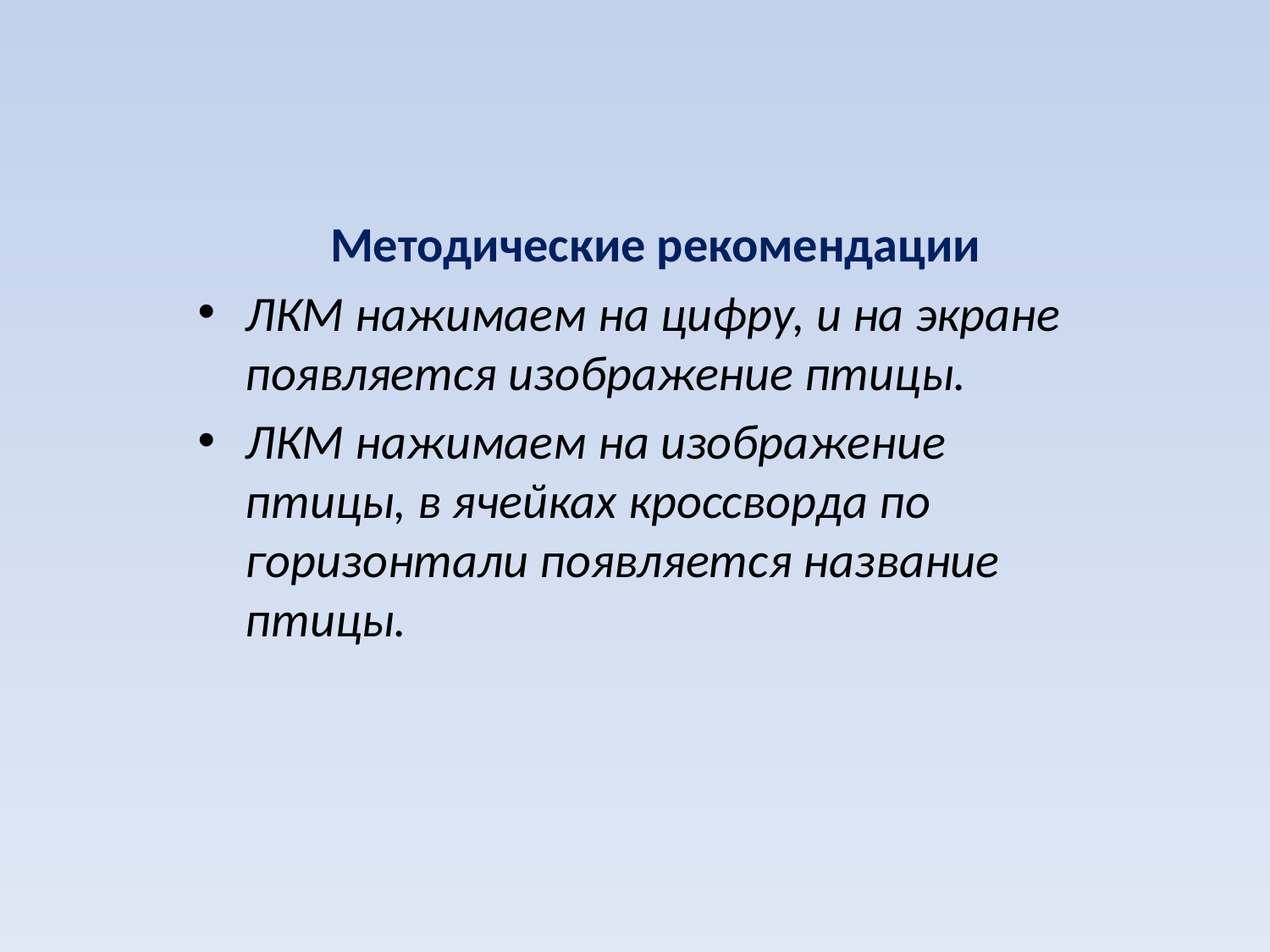

Методические рекомендации
ЛКМ нажимаем на цифру, и на экране появляется изображение птицы.
ЛКМ нажимаем на изображение птицы, в ячейках кроссворда по горизонтали появляется название птицы.